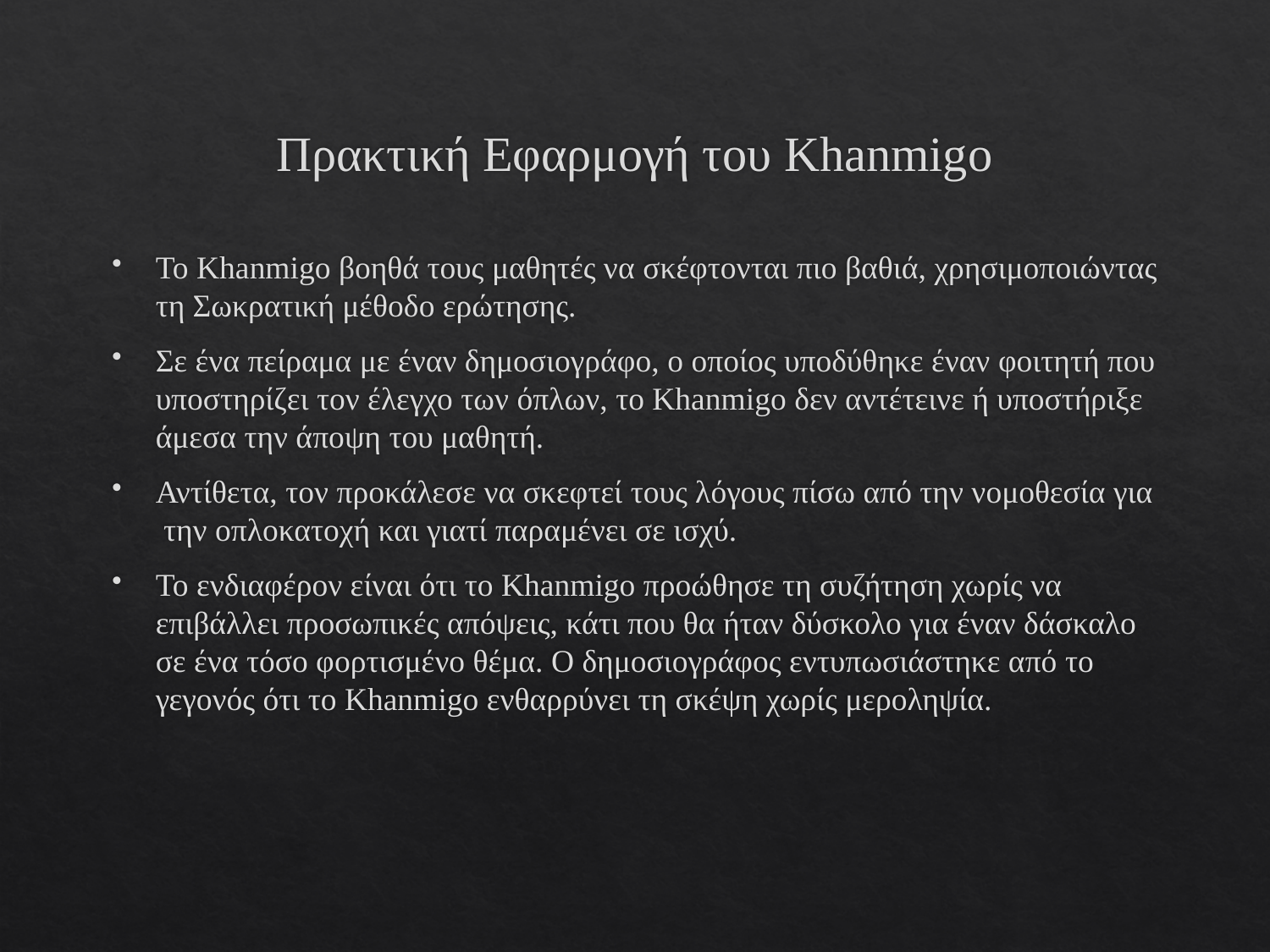

# Πρακτική Εφαρμογή του Khanmigo
Το Khanmigo βοηθά τους μαθητές να σκέφτονται πιο βαθιά, χρησιμοποιώντας τη Σωκρατική μέθοδο ερώτησης.
Σε ένα πείραμα με έναν δημοσιογράφο, ο οποίος υποδύθηκε έναν φοιτητή που υποστηρίζει τον έλεγχο των όπλων, το Khanmigo δεν αντέτεινε ή υποστήριξε άμεσα την άποψη του μαθητή.
Αντίθετα, τον προκάλεσε να σκεφτεί τους λόγους πίσω από την νομοθεσία για  την οπλοκατοχή και γιατί παραμένει σε ισχύ.
Το ενδιαφέρον είναι ότι το Khanmigo προώθησε τη συζήτηση χωρίς να επιβάλλει προσωπικές απόψεις, κάτι που θα ήταν δύσκολο για έναν δάσκαλο σε ένα τόσο φορτισμένο θέμα. Ο δημοσιογράφος εντυπωσιάστηκε από το γεγονός ότι το Khanmigo ενθαρρύνει τη σκέψη χωρίς μεροληψία.